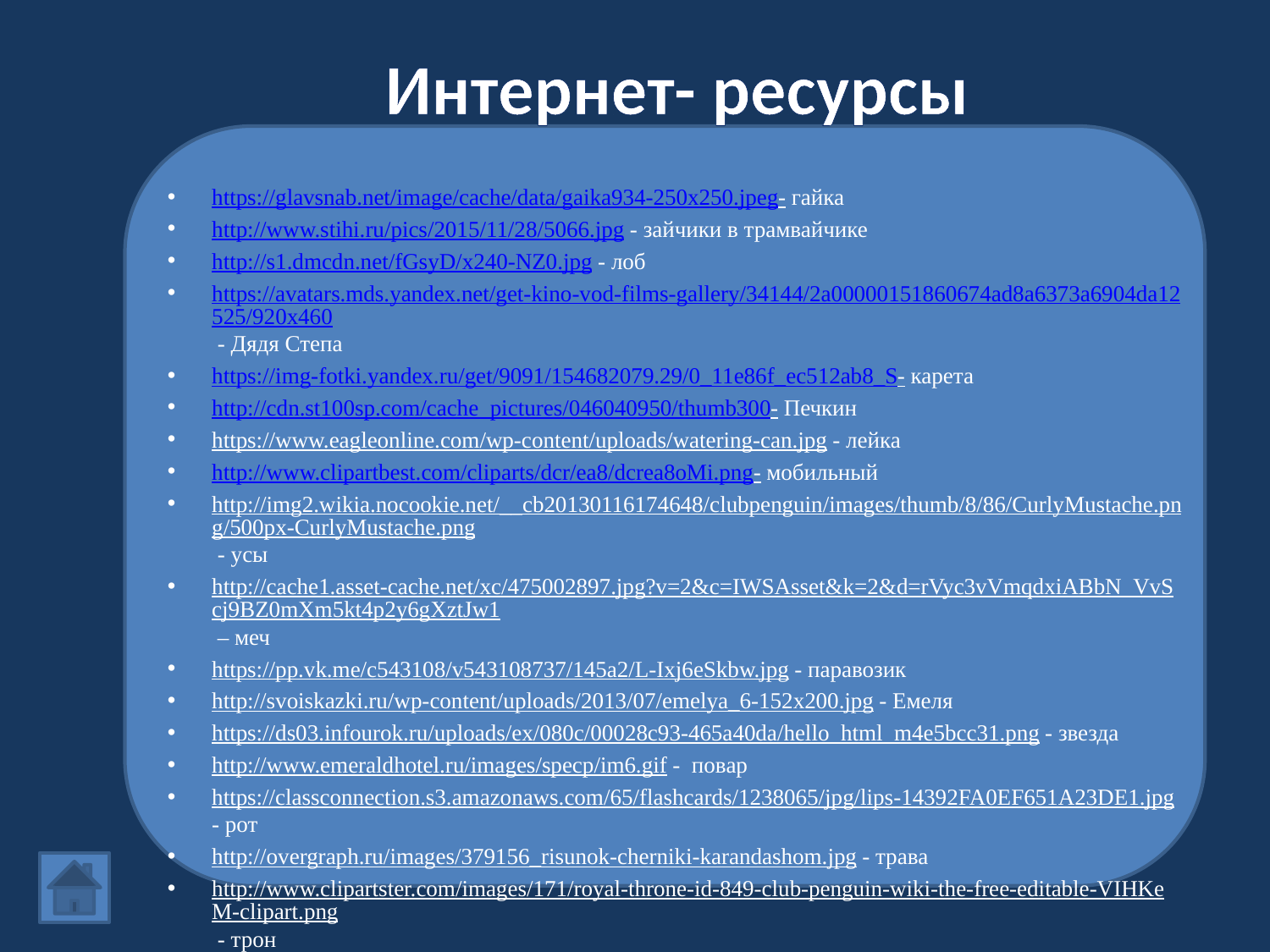

# Интернет- ресурсы

https://glavsnab.net/image/cache/data/gaika934-250x250.jpeg- гайка
http://www.stihi.ru/pics/2015/11/28/5066.jpg - зайчики в трамвайчике
http://s1.dmcdn.net/fGsyD/x240-NZ0.jpg - лоб
https://avatars.mds.yandex.net/get-kino-vod-films-gallery/34144/2a00000151860674ad8a6373a6904da12525/920x460 - Дядя Степа
https://img-fotki.yandex.ru/get/9091/154682079.29/0_11e86f_ec512ab8_S- карета
http://cdn.st100sp.com/cache_pictures/046040950/thumb300- Печкин
https://www.eagleonline.com/wp-content/uploads/watering-can.jpg - лейка
http://www.clipartbest.com/cliparts/dcr/ea8/dcrea8oMi.png- мобильный
http://img2.wikia.nocookie.net/__cb20130116174648/clubpenguin/images/thumb/8/86/CurlyMustache.png/500px-CurlyMustache.png - усы
http://cache1.asset-cache.net/xc/475002897.jpg?v=2&c=IWSAsset&k=2&d=rVyc3vVmqdxiABbN_VvScj9BZ0mXm5kt4p2y6gXztJw1 – меч
https://pp.vk.me/c543108/v543108737/145a2/L-Ixj6eSkbw.jpg - паравозик
http://svoiskazki.ru/wp-content/uploads/2013/07/emelya_6-152x200.jpg - Емеля
https://ds03.infourok.ru/uploads/ex/080c/00028c93-465a40da/hello_html_m4e5bcc31.png - звезда
http://www.emeraldhotel.ru/images/specp/im6.gif -  повар
https://classconnection.s3.amazonaws.com/65/flashcards/1238065/jpg/lips-14392FA0EF651A23DE1.jpg - рот
http://overgraph.ru/images/379156_risunok-cherniki-karandashom.jpg - трава
http://www.clipartster.com/images/171/royal-throne-id-849-club-penguin-wiki-the-free-editable-VIHKeM-clipart.png - трон